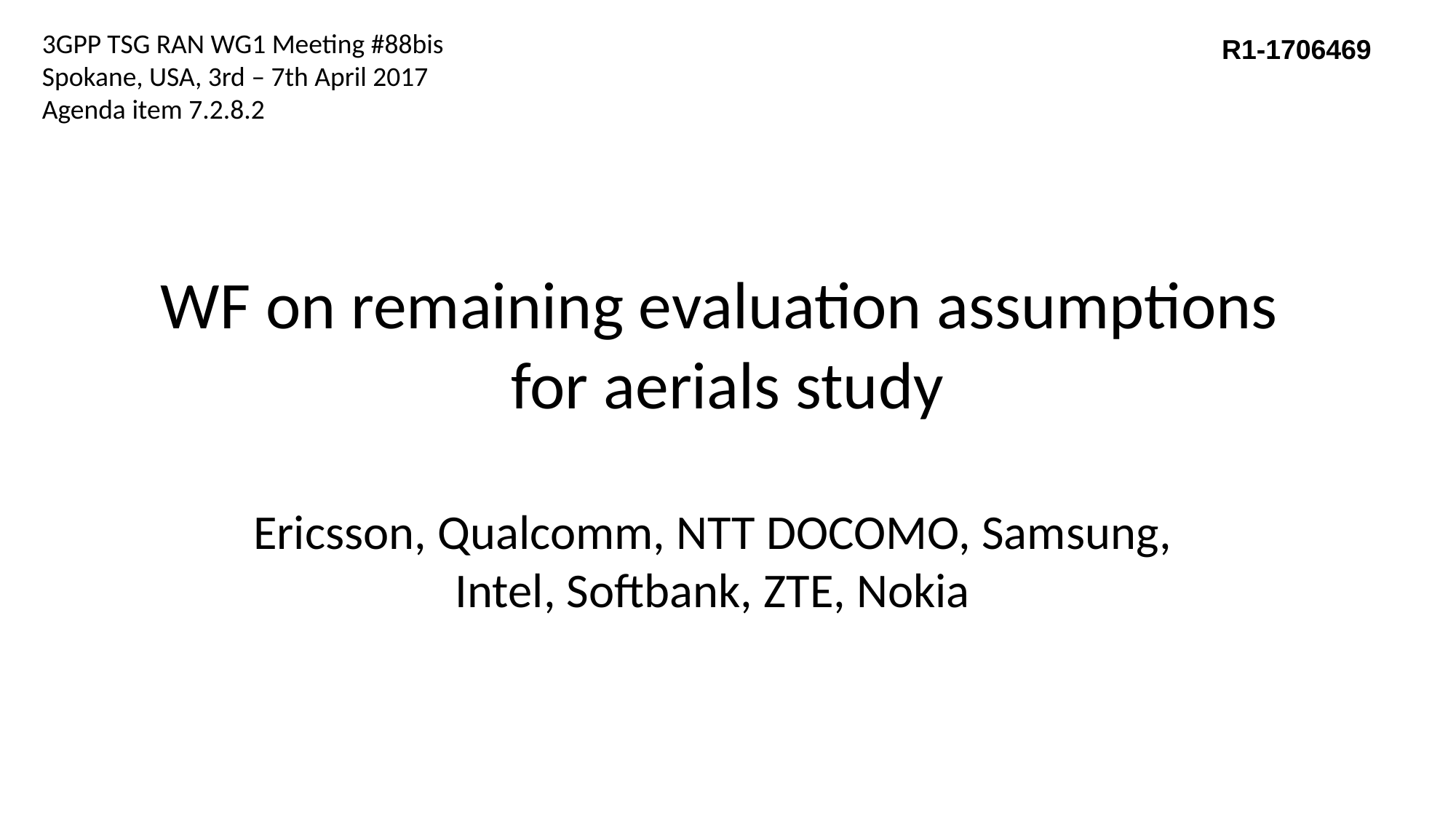

3GPP TSG RAN WG1 Meeting #88bis
Spokane, USA, 3rd – 7th April 2017
Agenda item 7.2.8.2
R1-1706469
# WF on remaining evaluation assumptions for aerials study
Ericsson, Qualcomm, NTT DOCOMO, Samsung, Intel, Softbank, ZTE, Nokia